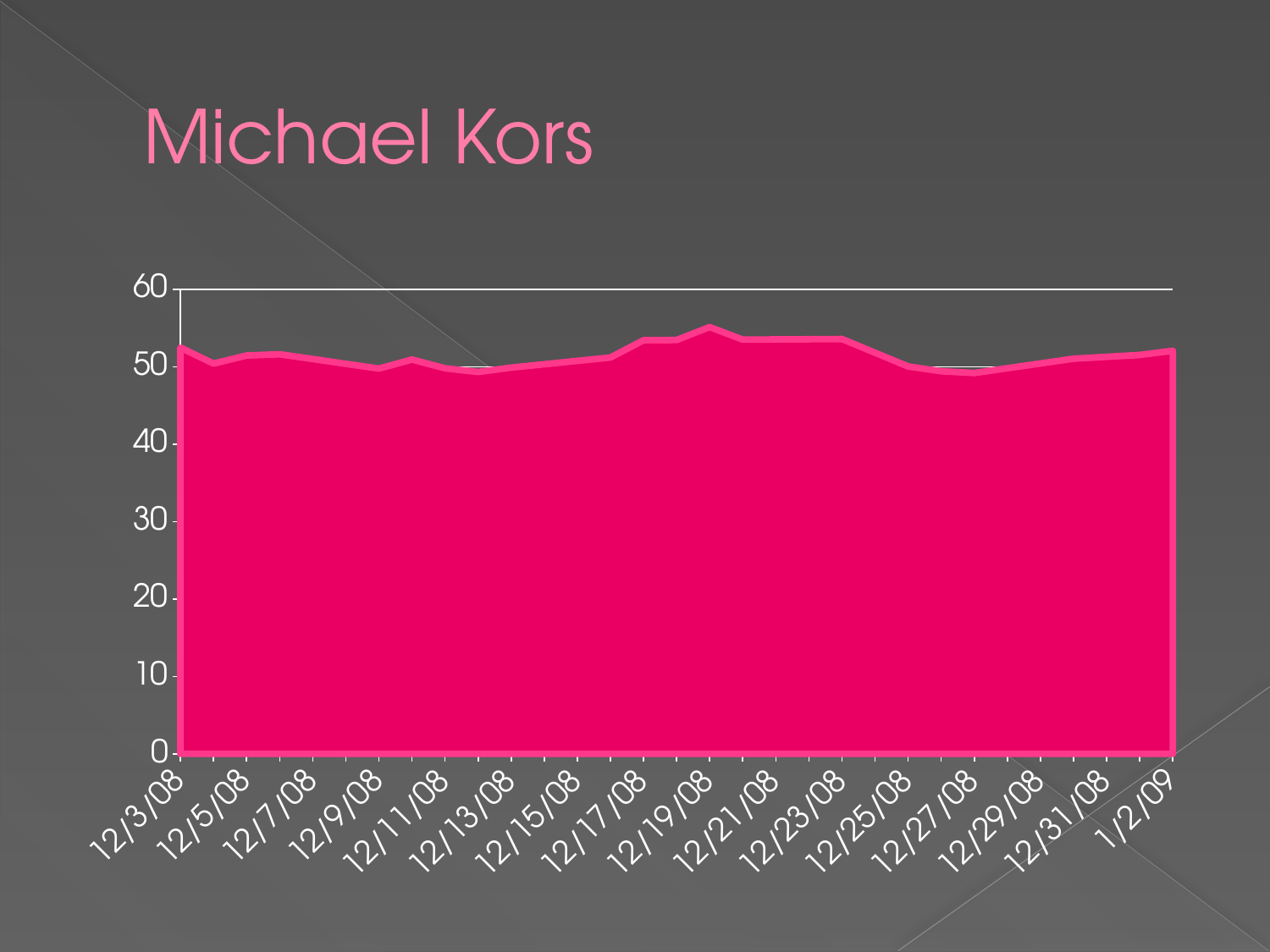

# Michael Kors

### Chart

| Category | Volume | Open | High | Low | Close |
|---|---|---|---|---|---|
| 39785.0 | None | None | None | None | 52.46 |
| 39786.0 | None | None | None | None | 50.4 |
| 39787.0 | None | None | None | None | 51.44 |
| 39788.0 | None | None | None | None | 51.6 |
| 39791.0 | None | None | None | None | 49.75 |
| 39792.0 | None | None | None | None | 50.92 |
| 39793.0 | None | None | None | None | 49.79 |
| 39794.0 | None | None | None | None | 49.31 |
| 39795.0 | None | None | None | None | 49.88 |
| 39798.0 | None | None | None | None | 51.18 |
| 39799.0 | None | None | None | None | 53.41 |
| 39800.0 | None | None | None | None | 53.44 |
| 39801.0 | None | None | None | None | 55.11 |
| 39802.0 | None | None | None | None | 53.49 |
| 39805.0 | None | None | None | None | 53.57 |
| 39807.0 | None | None | None | None | 50.03 |
| 39808.0 | None | None | None | None | 49.41 |
| 39809.0 | None | None | None | None | 49.18 |
| 39812.0 | None | None | None | None | 51.03 |
| 39814.0 | None | None | None | None | 51.51 |
| 39815.0 | None | None | None | None | 52.05 |